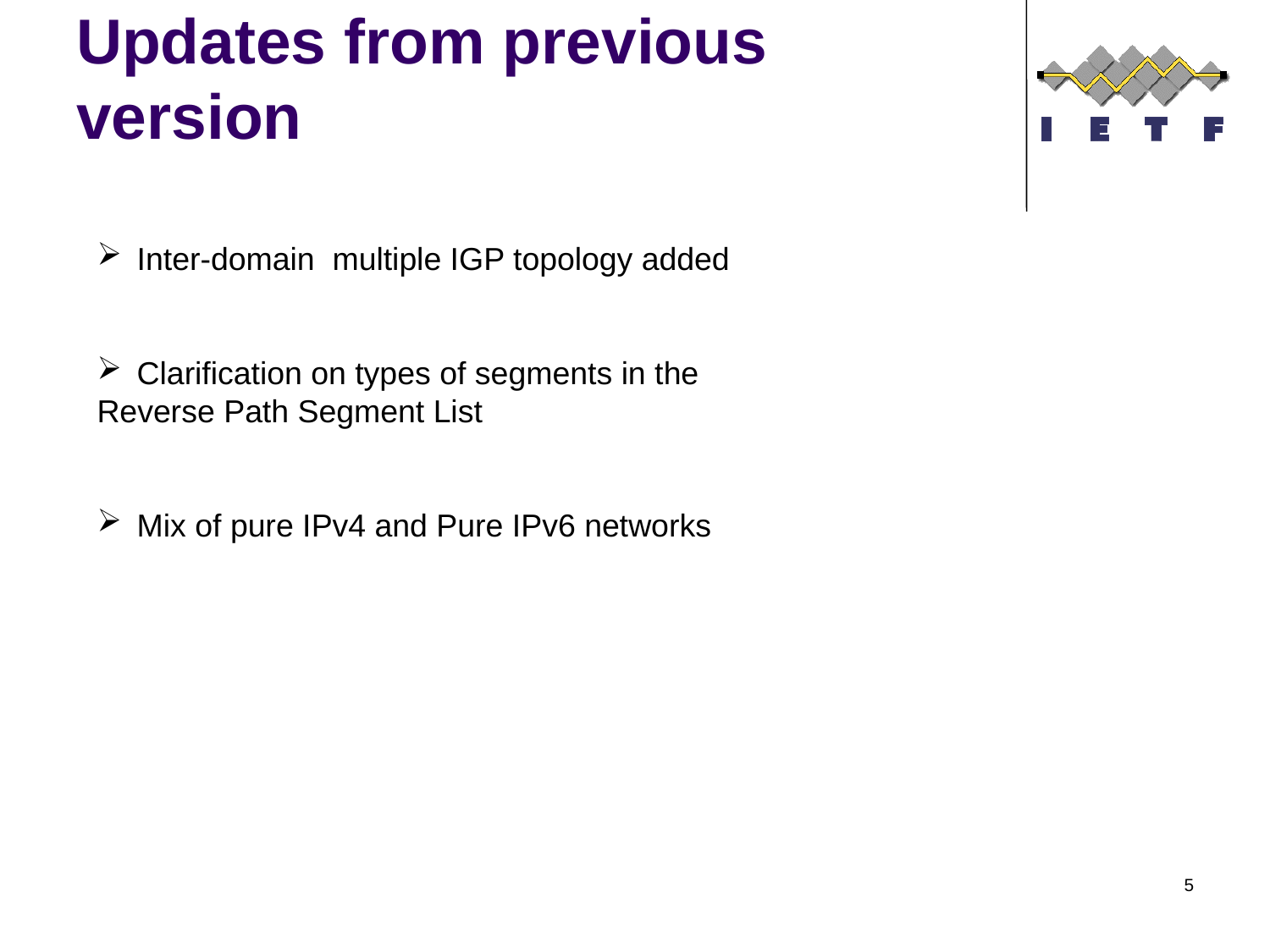

# Updates from previous version
Inter-domain  multiple IGP topology added

Clarification on types of segments in the
Reverse Path Segment List

Mix of pure IPv4 and Pure IPv6 networks

5